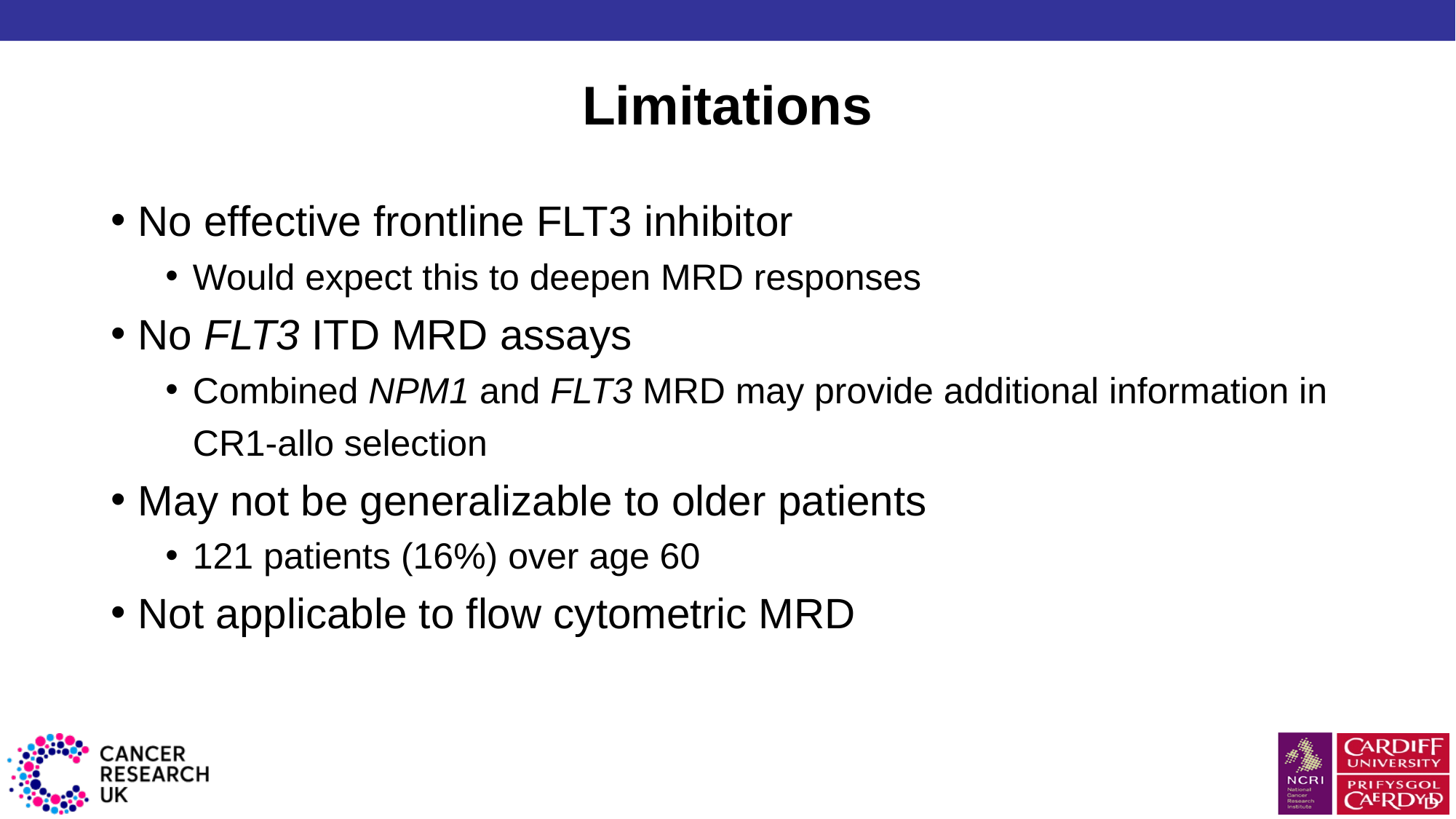

# Limitations
No effective frontline FLT3 inhibitor
Would expect this to deepen MRD responses
No FLT3 ITD MRD assays
Combined NPM1 and FLT3 MRD may provide additional information in CR1-allo selection
May not be generalizable to older patients
121 patients (16%) over age 60
Not applicable to flow cytometric MRD